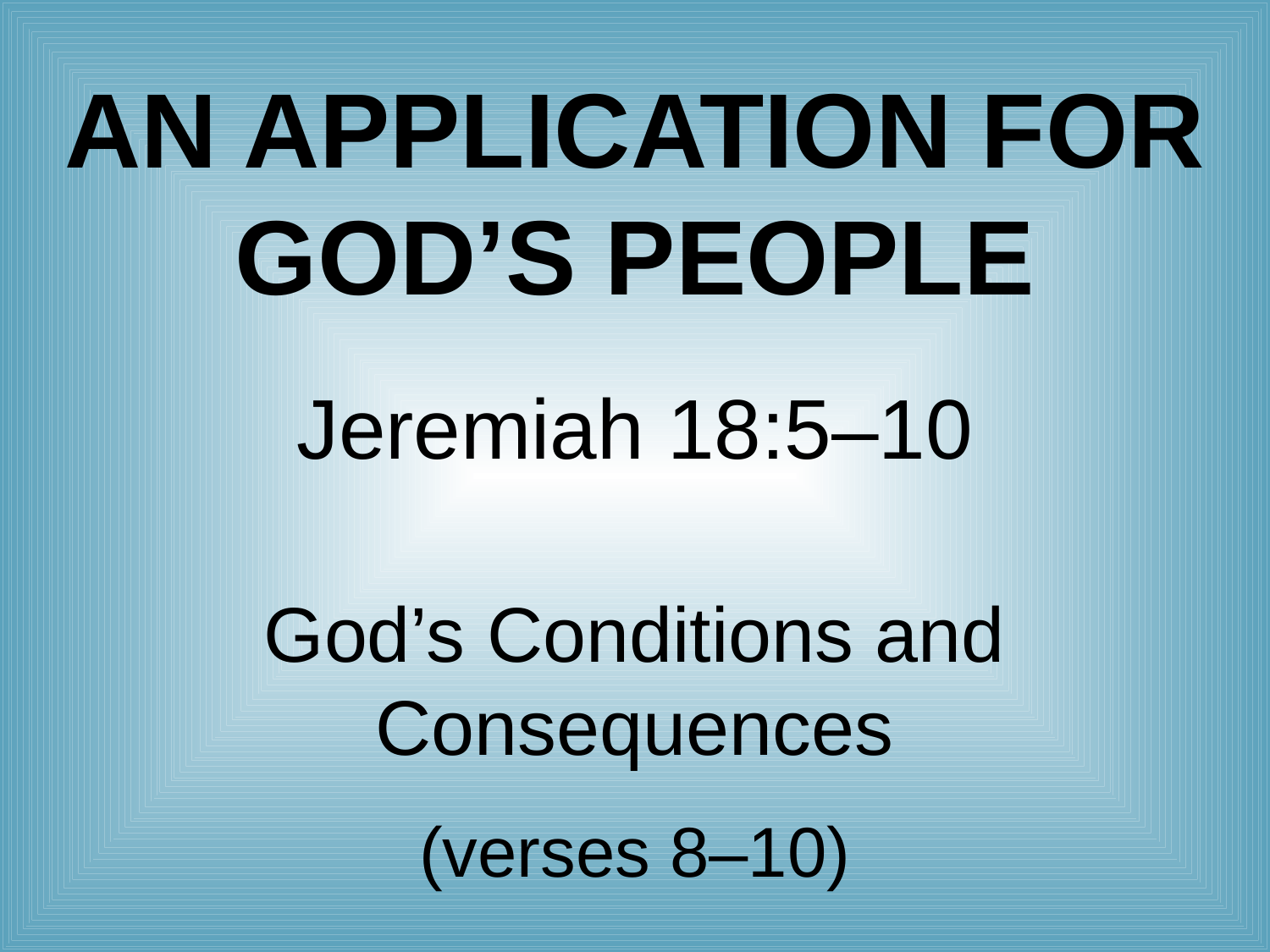

# An Application for God’s People
Jeremiah 18:5–10

God’s Conditions and Consequences
(verses 8–10)